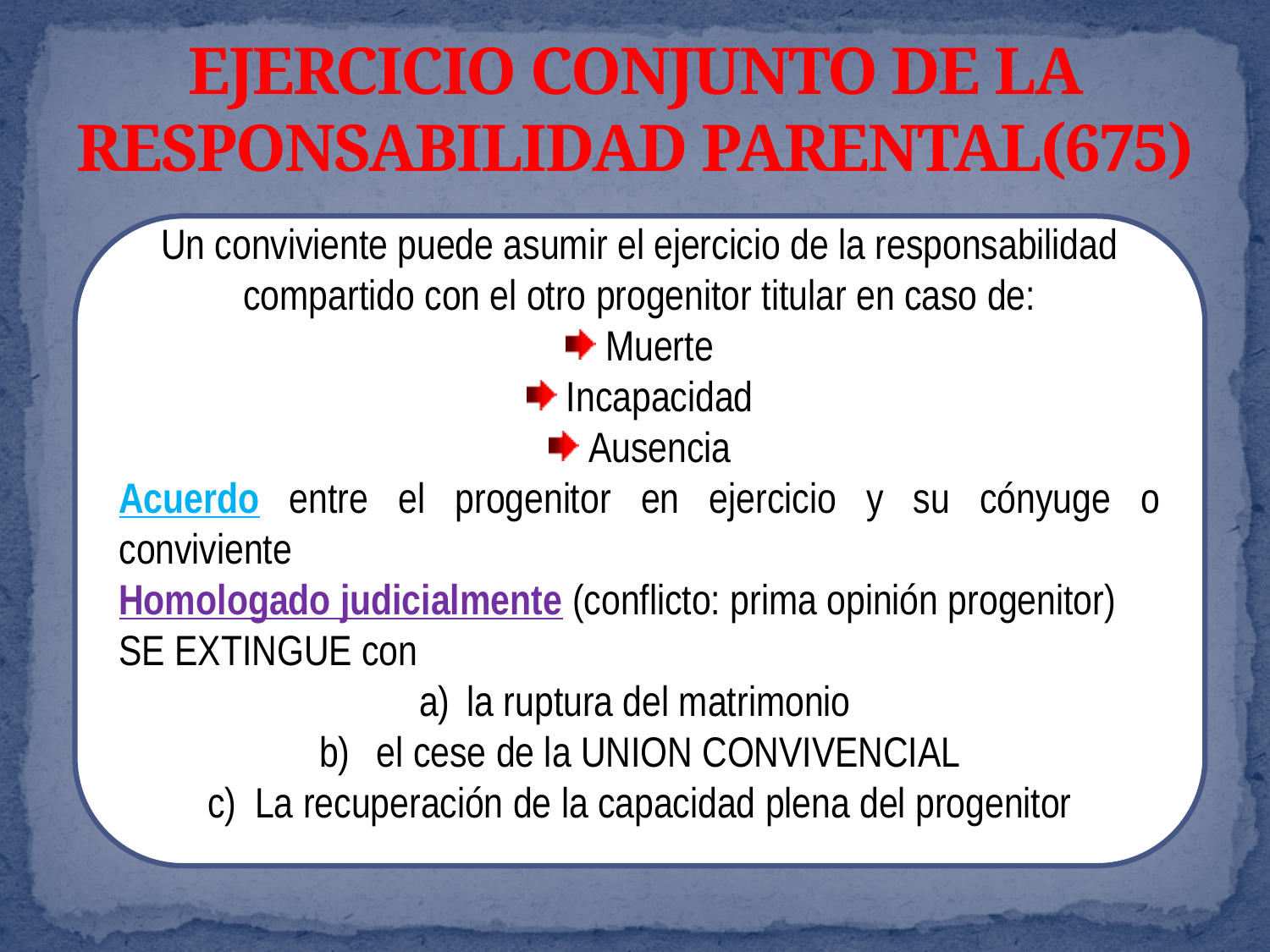

# EJERCICIO CONJUNTO DE LA RESPONSABILIDAD PARENTAL(675)
Un conviviente puede asumir el ejercicio de la responsabilidad compartido con el otro progenitor titular en caso de:
Muerte
Incapacidad
Ausencia
Acuerdo entre el progenitor en ejercicio y su cónyuge o conviviente
Homologado judicialmente (conflicto: prima opinión progenitor)
SE EXTINGUE con
la ruptura del matrimonio
 el cese de la UNION CONVIVENCIAL
La recuperación de la capacidad plena del progenitor